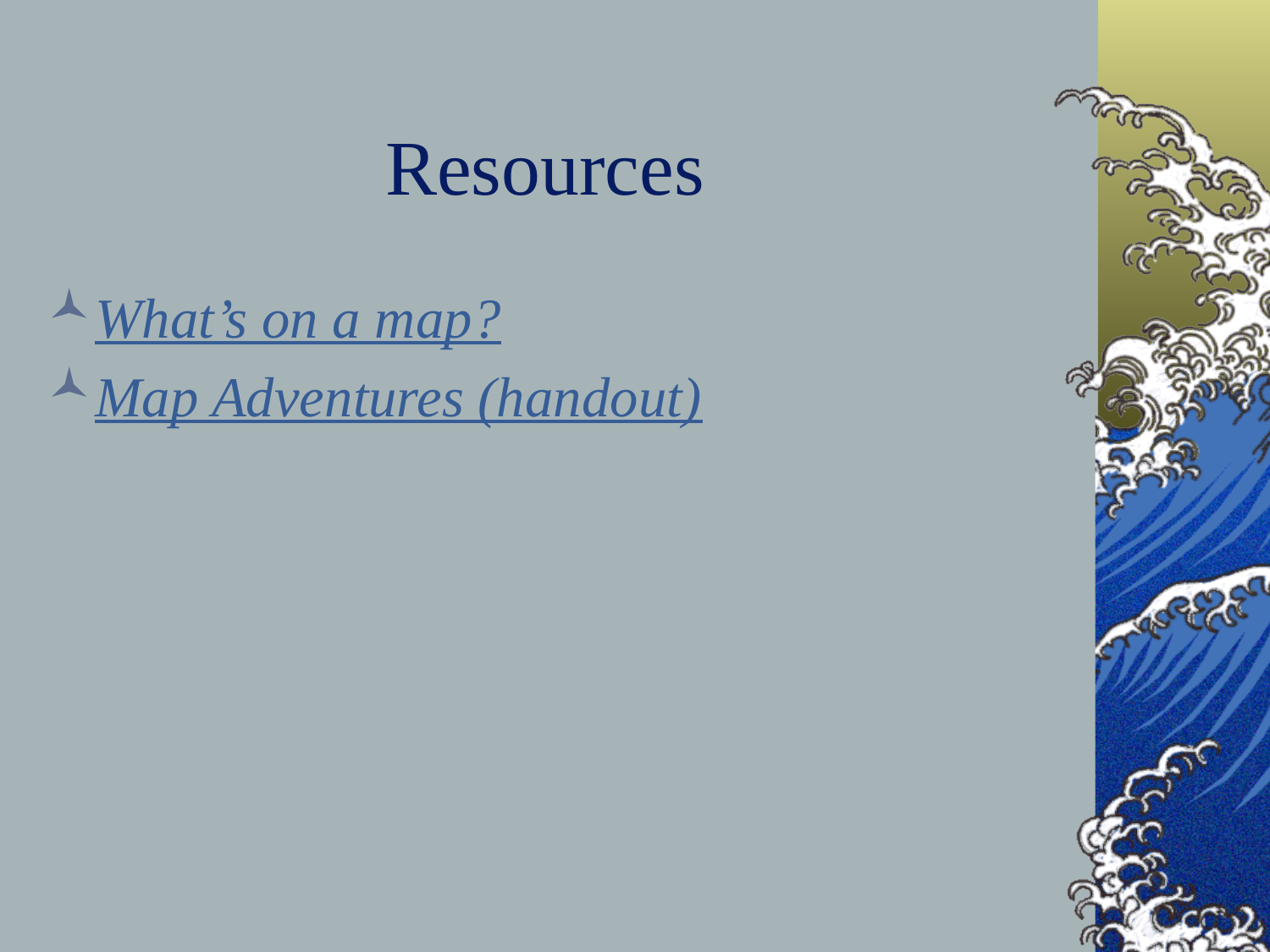

# Resources
What’s on a map?
Map Adventures (handout)